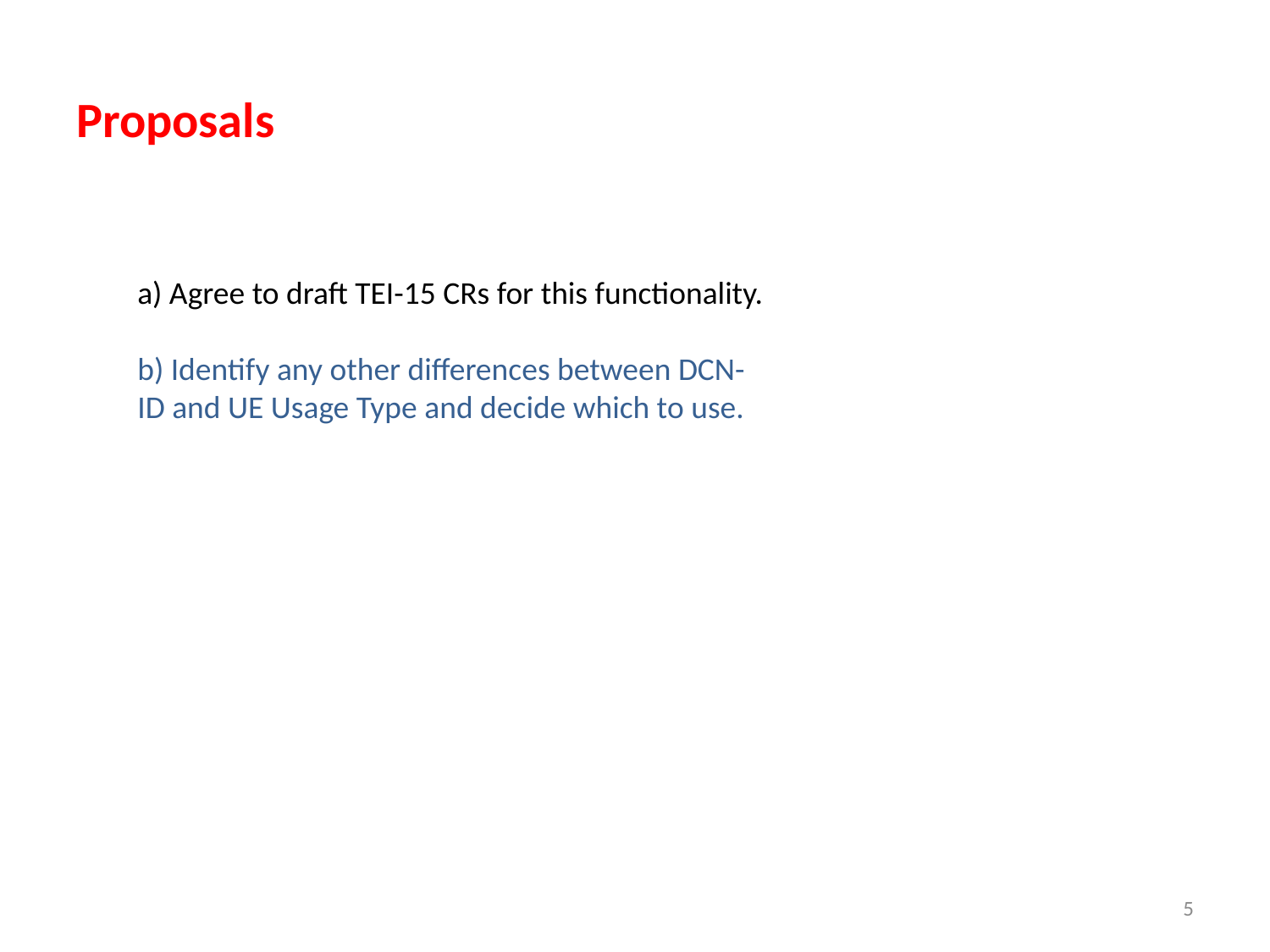

# Proposals

a) Agree to draft TEI-15 CRs for this functionality.

b) Identify any other differences between DCN-ID and UE Usage Type and decide which to use.

5